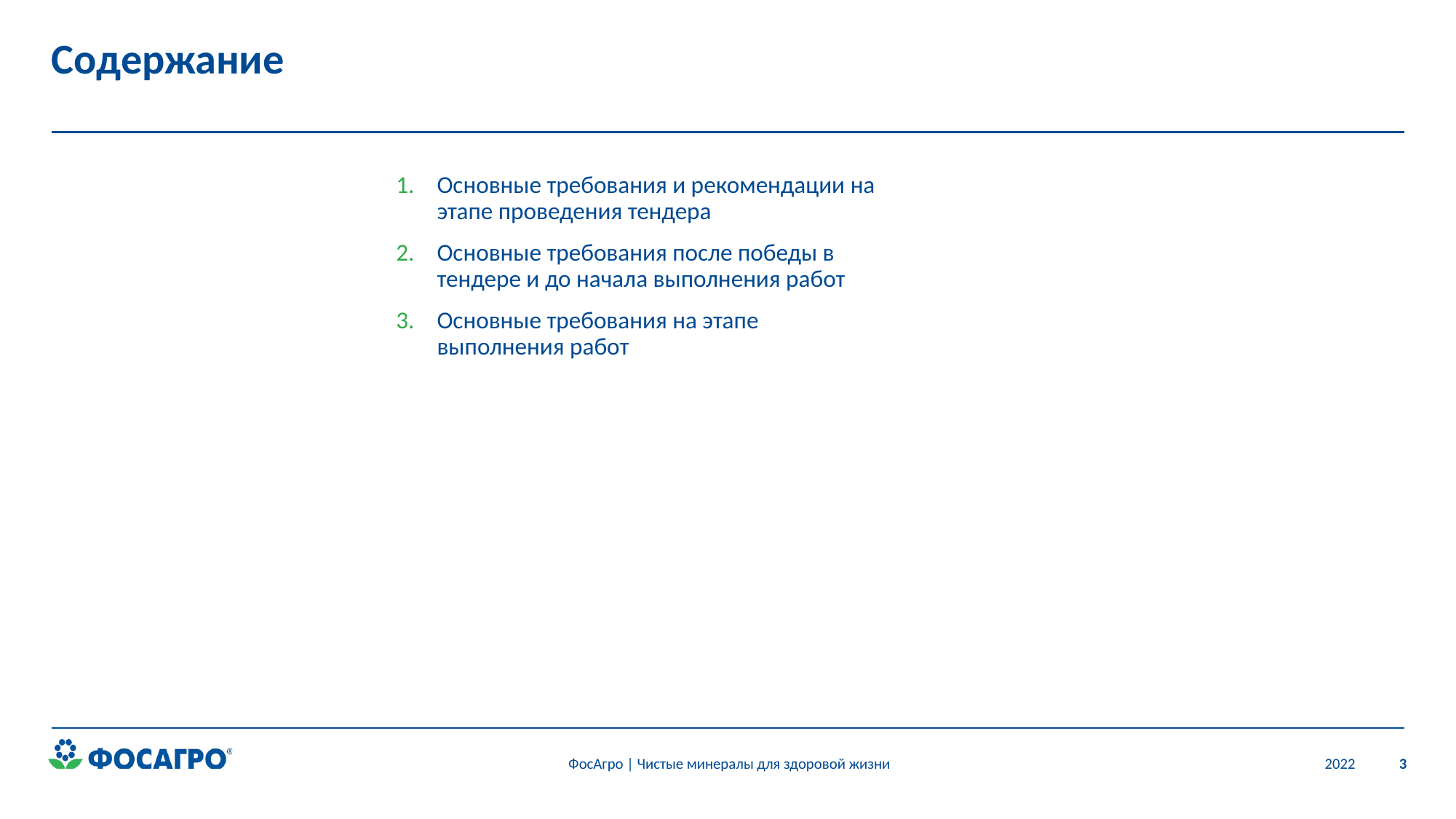

# Содержание
Основные требования и рекомендации на этапе проведения тендера
Основные требования после победы в тендере и до начала выполнения работ
Основные требования на этапе выполнения работ
3
ФосАгро | Чистые минералы для здоровой жизни
2022